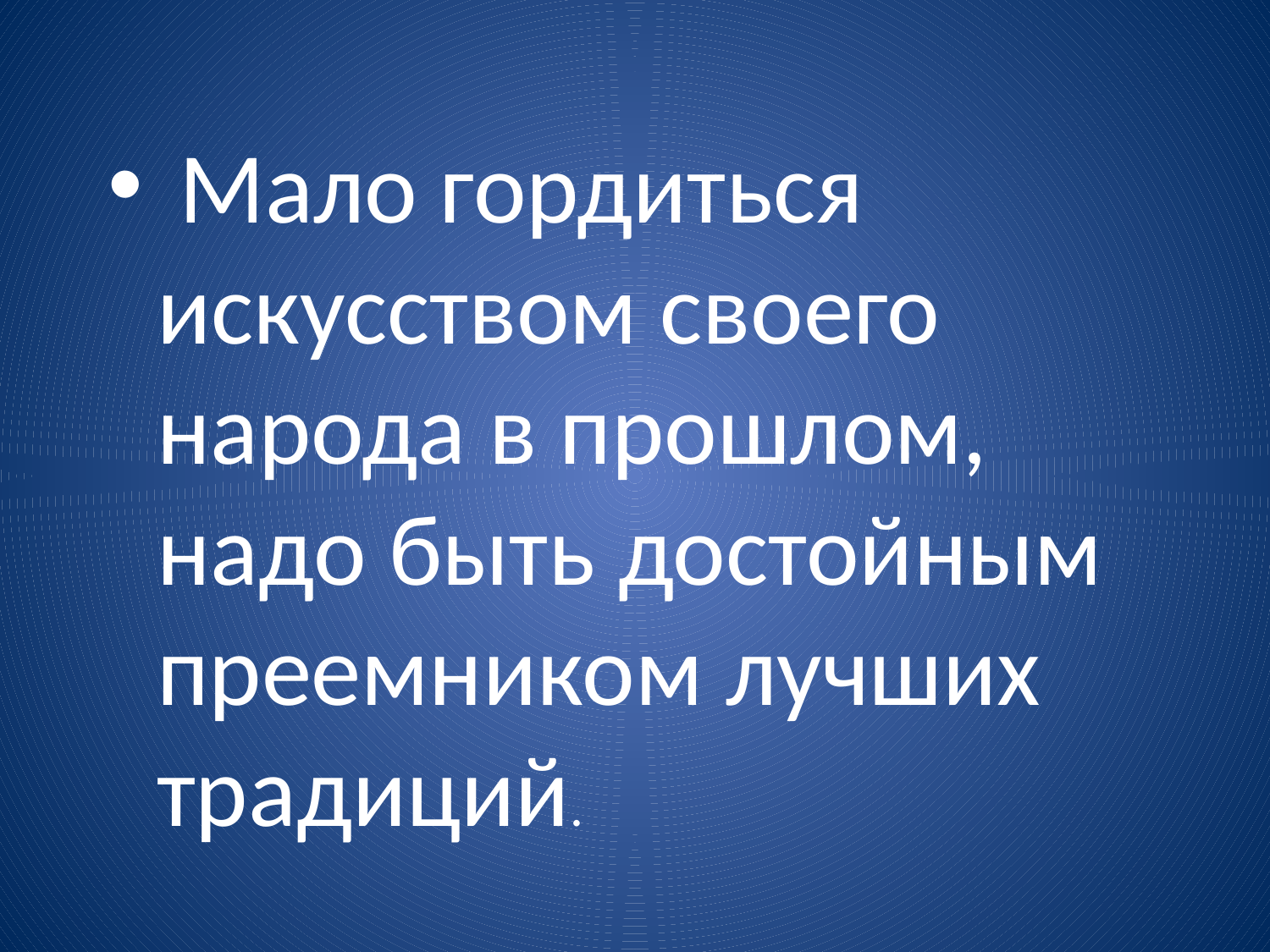

Мало гордиться искусством своего народа в прошлом, надо быть достойным преемником лучших традиций.